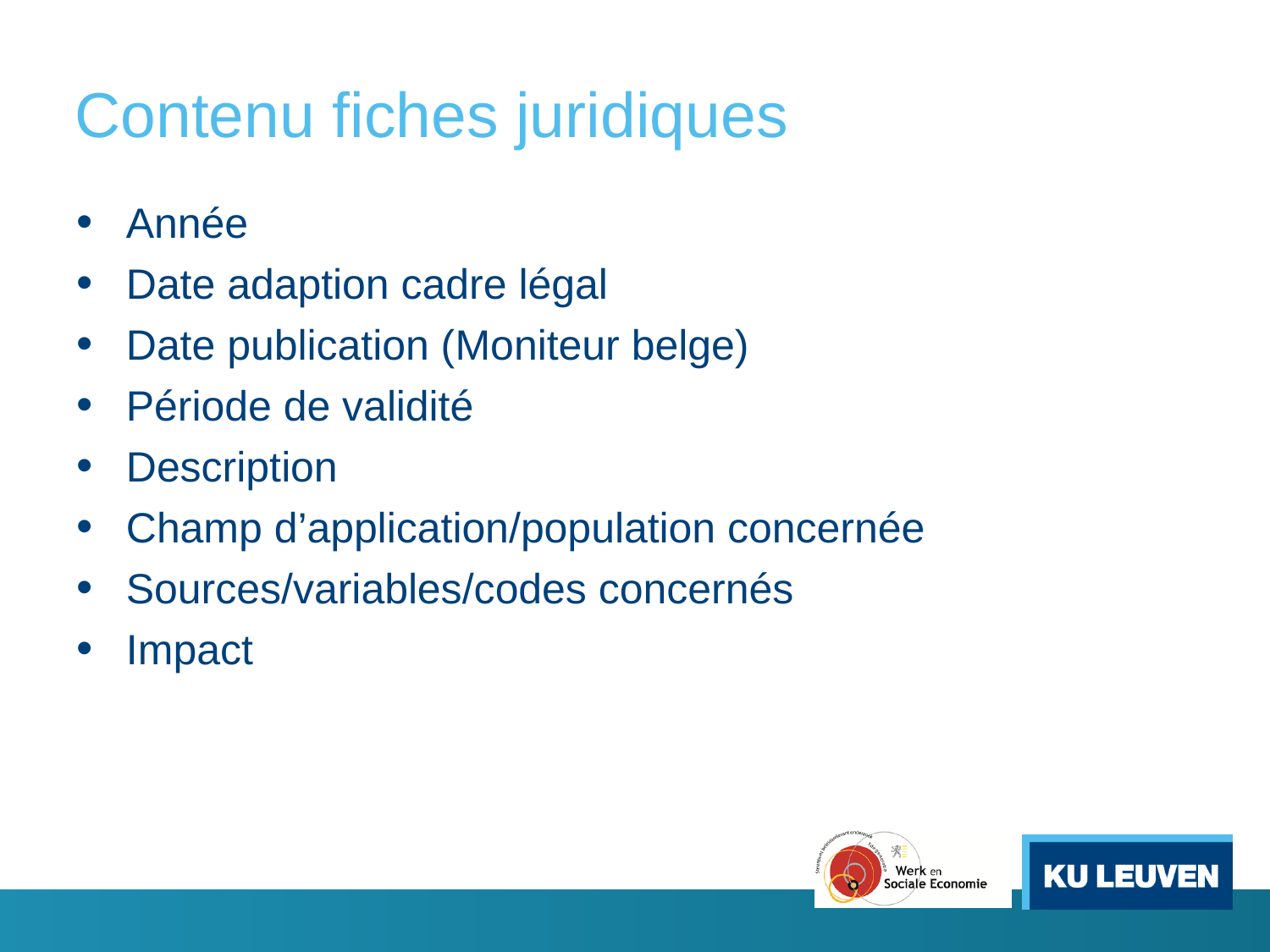

# Contenu fiches juridiques
Année
Date adaption cadre légal
Date publication (Moniteur belge)
Période de validité
Description
Champ d’application/population concernée
Sources/variables/codes concernés
Impact